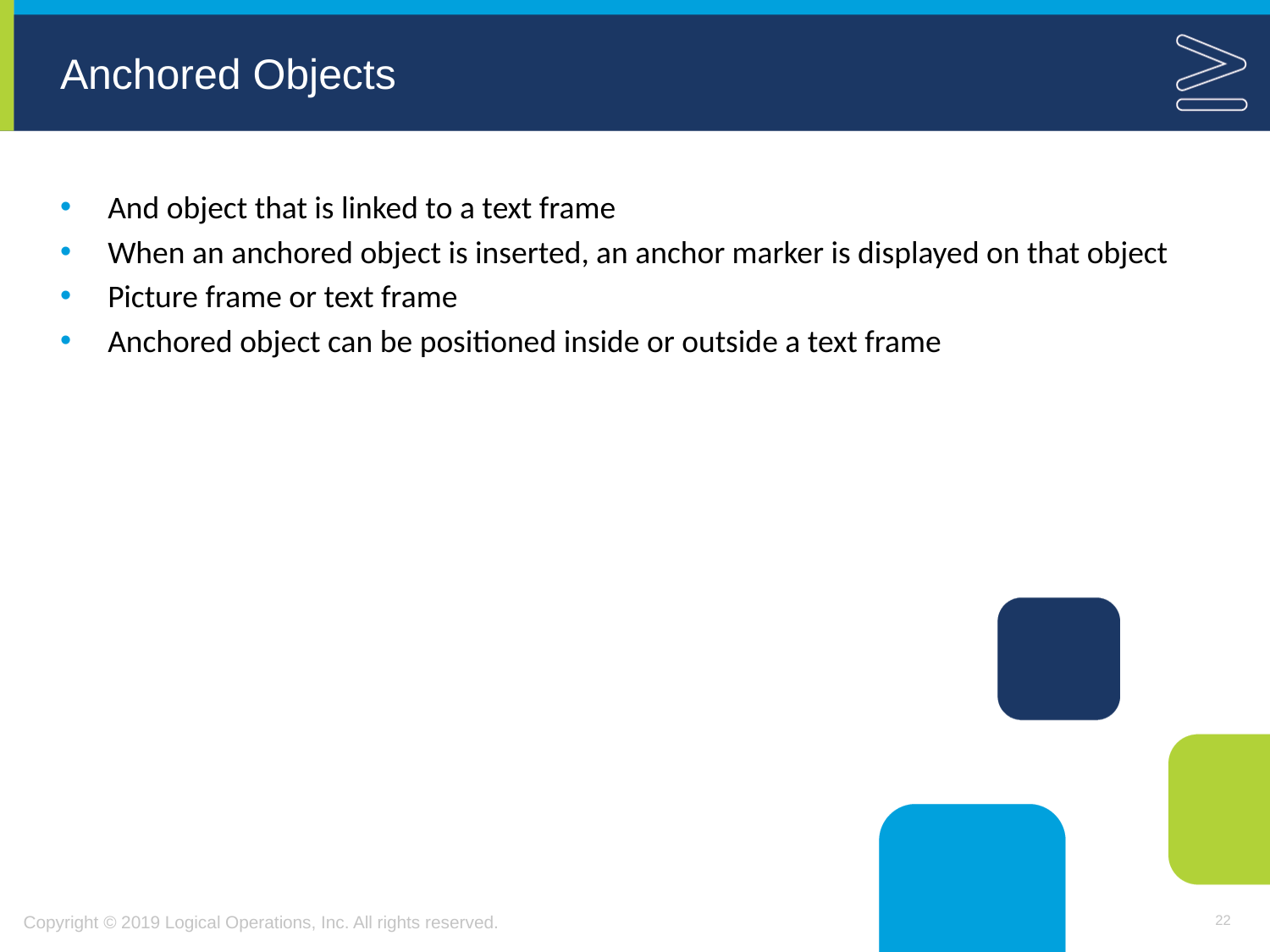

# Anchored Objects
And object that is linked to a text frame
When an anchored object is inserted, an anchor marker is displayed on that object
Picture frame or text frame
Anchored object can be positioned inside or outside a text frame

22